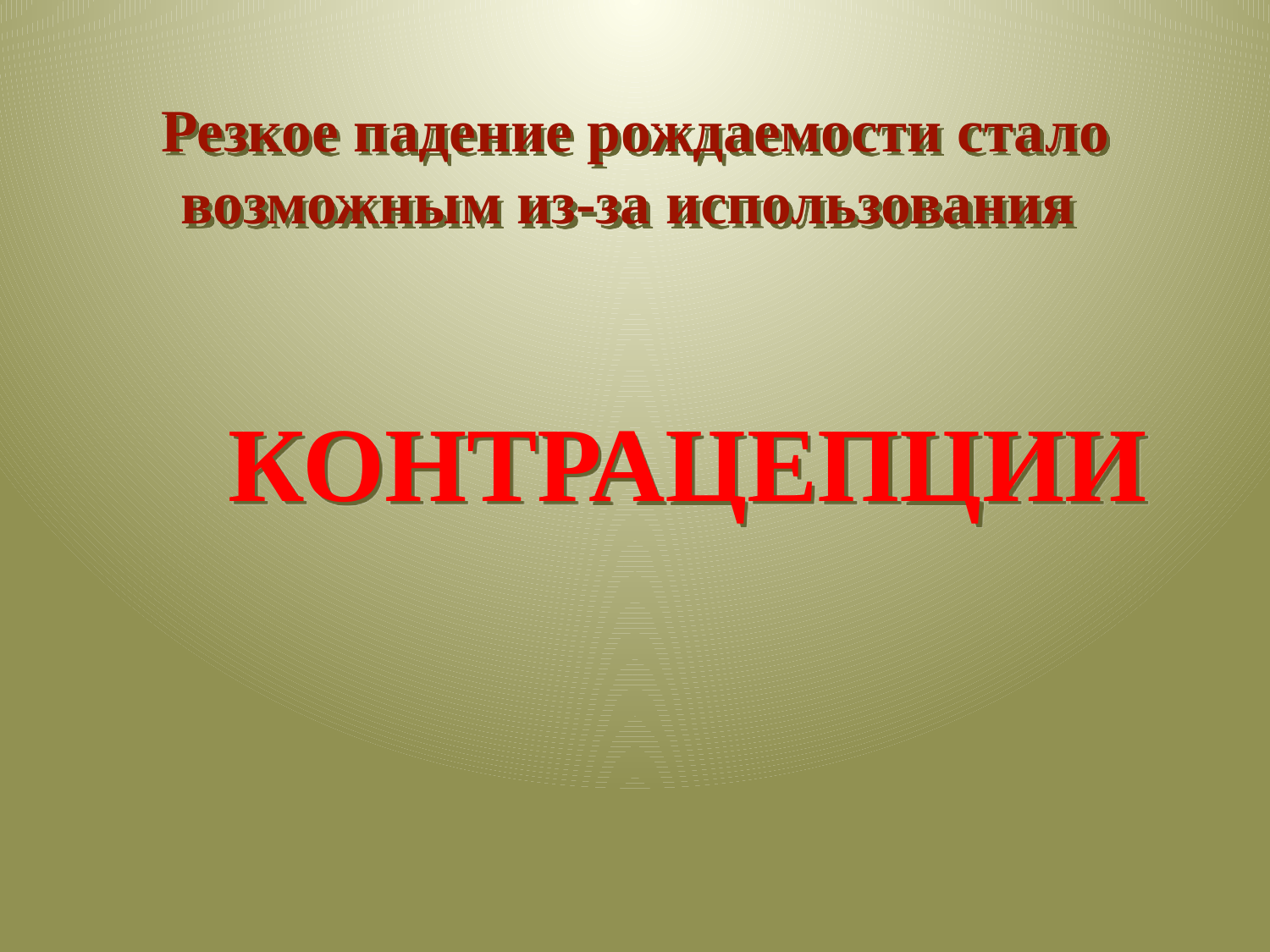

# Резкое падение рождаемости стало возможным из-за использования

    КОНТРАЦЕПЦИИ